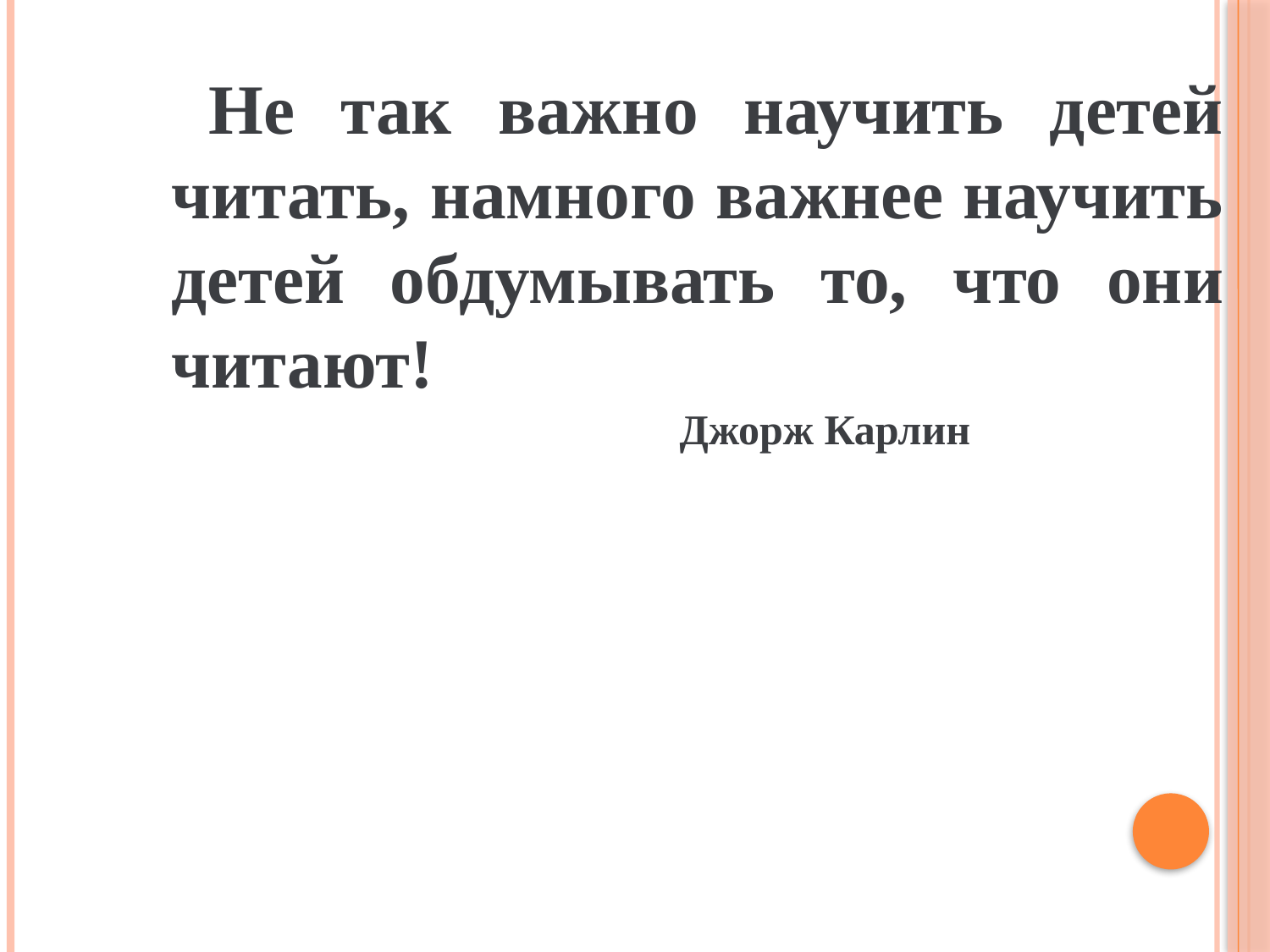

Не так важно научить детей читать, намного важнее научить детей обдумывать то, что они читают!
				Джорж Карлин